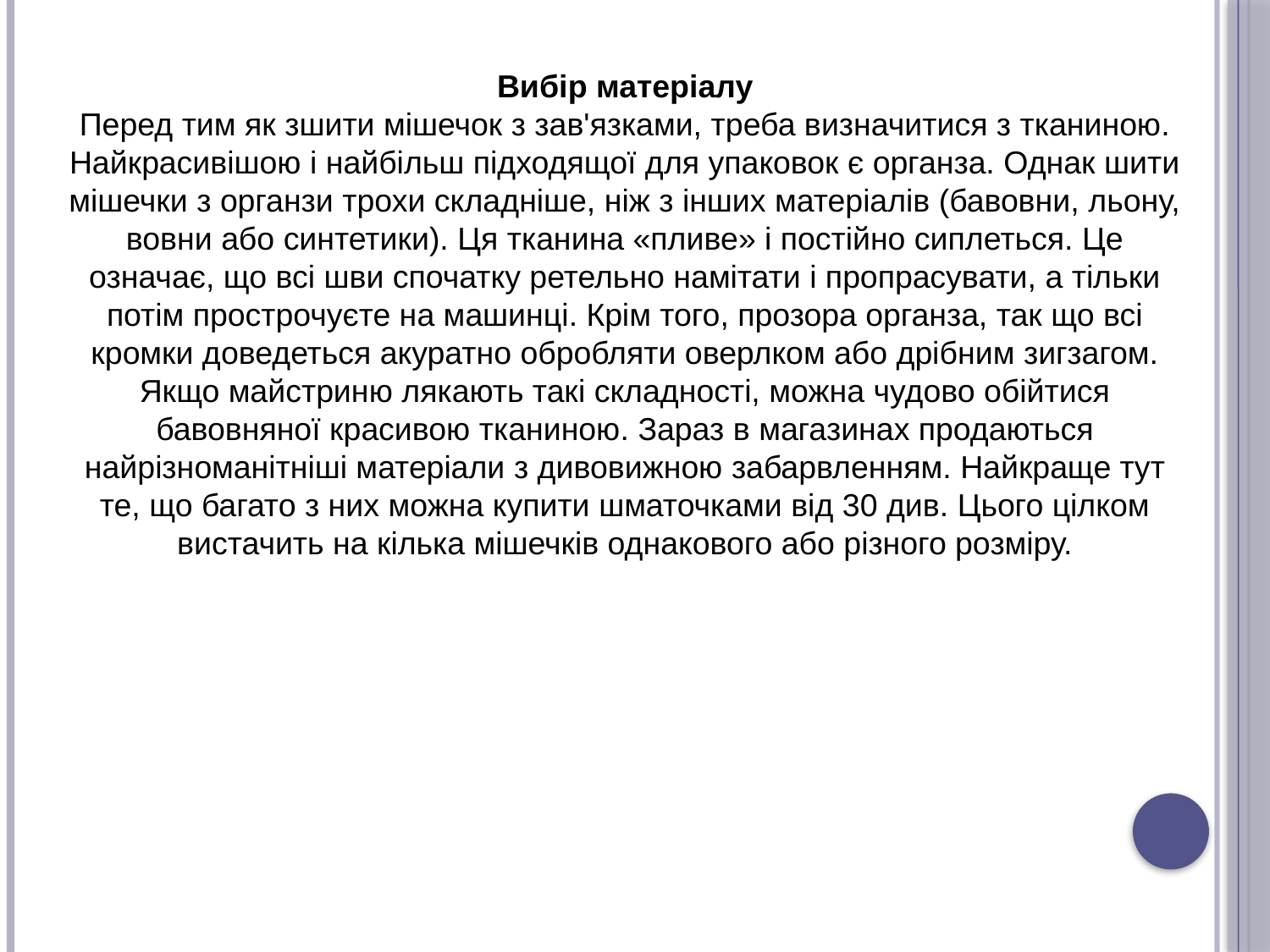

Вибір матеріалу
Перед тим як зшити мішечок з зав'язками, треба визначитися з тканиною. Найкрасивішою і найбільш підходящої для упаковок є органза. Однак шити мішечки з органзи трохи складніше, ніж з інших матеріалів (бавовни, льону, вовни або синтетики). Ця тканина «пливе» і постійно сиплеться. Це означає, що всі шви спочатку ретельно намітати і пропрасувати, а тільки потім прострочуєте на машинці. Крім того, прозора органза, так що всі кромки доведеться акуратно обробляти оверлком або дрібним зигзагом. Якщо майстриню лякають такі складності, можна чудово обійтися бавовняної красивою тканиною. Зараз в магазинах продаються найрізноманітніші матеріали з дивовижною забарвленням. Найкраще тут те, що багато з них можна купити шматочками від 30 див. Цього цілком вистачить на кілька мішечків однакового або різного розміру.